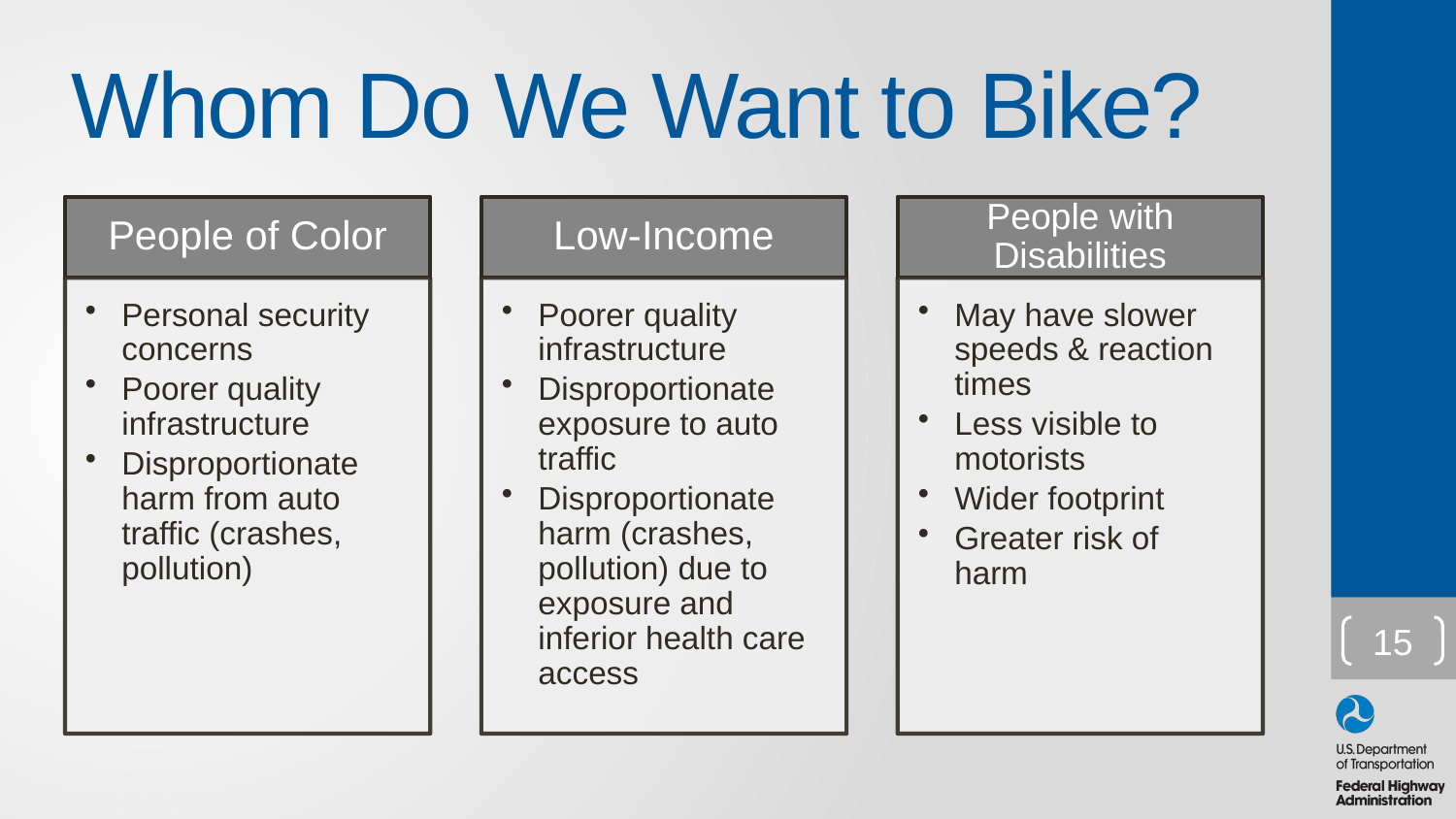

# Whom Do We Want to Bike?
People of Color
Low-Income
People with Disabilities
Personal security concerns
Poorer quality infrastructure
Disproportionate harm from auto traffic (crashes, pollution)
Poorer quality infrastructure
Disproportionate exposure to auto traffic
Disproportionate harm (crashes, pollution) due to exposure and inferior health care access
May have slower speeds & reaction times
Less visible to motorists
Wider footprint
Greater risk of harm
15